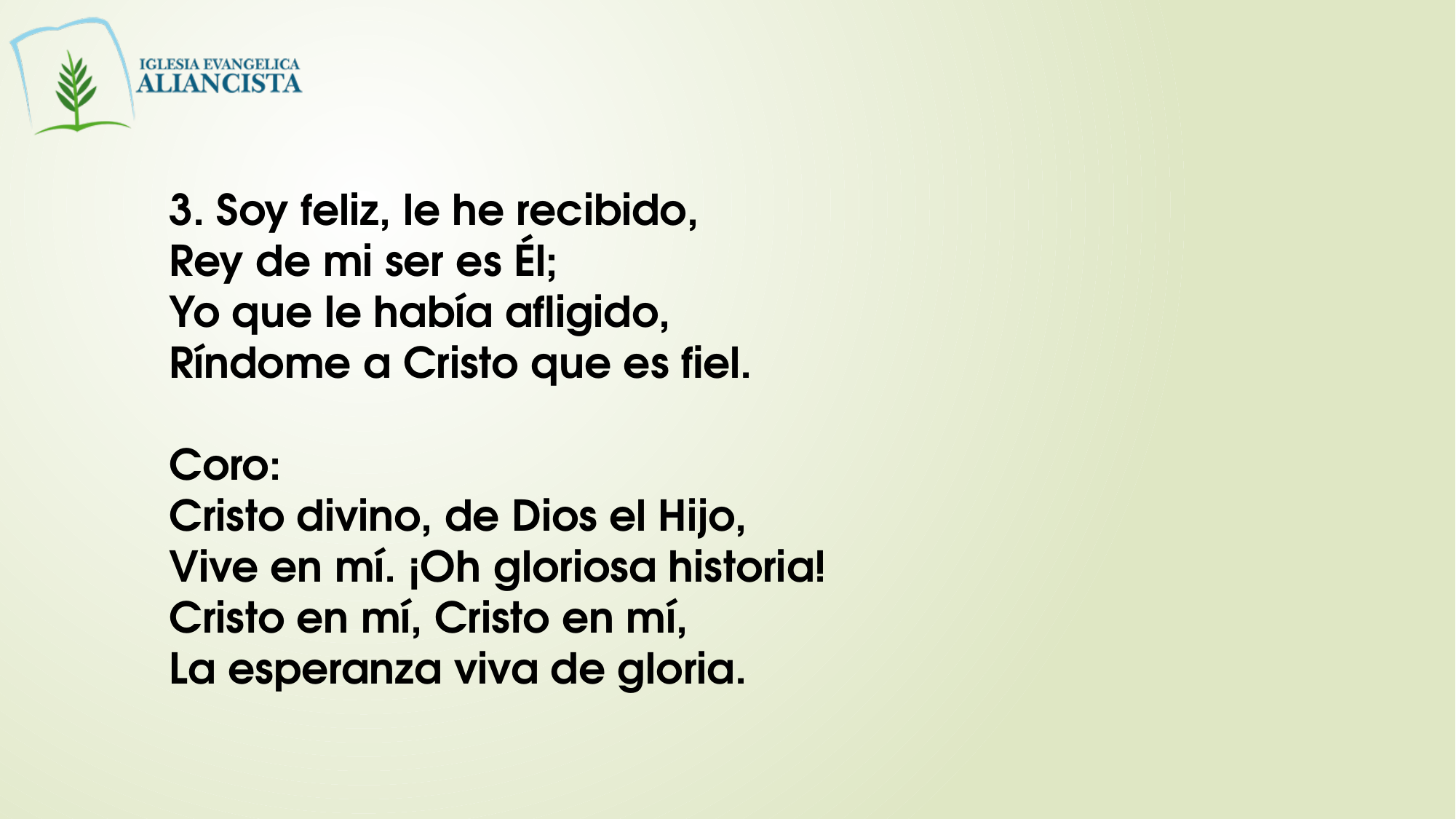

3. Soy feliz, le he recibido,
Rey de mi ser es Él;
Yo que le había afligido,
Ríndome a Cristo que es fiel.

Coro:
Cristo divino, de Dios el Hijo,
Vive en mí. ¡Oh gloriosa historia!
Cristo en mí, Cristo en mí,
La esperanza viva de gloria.